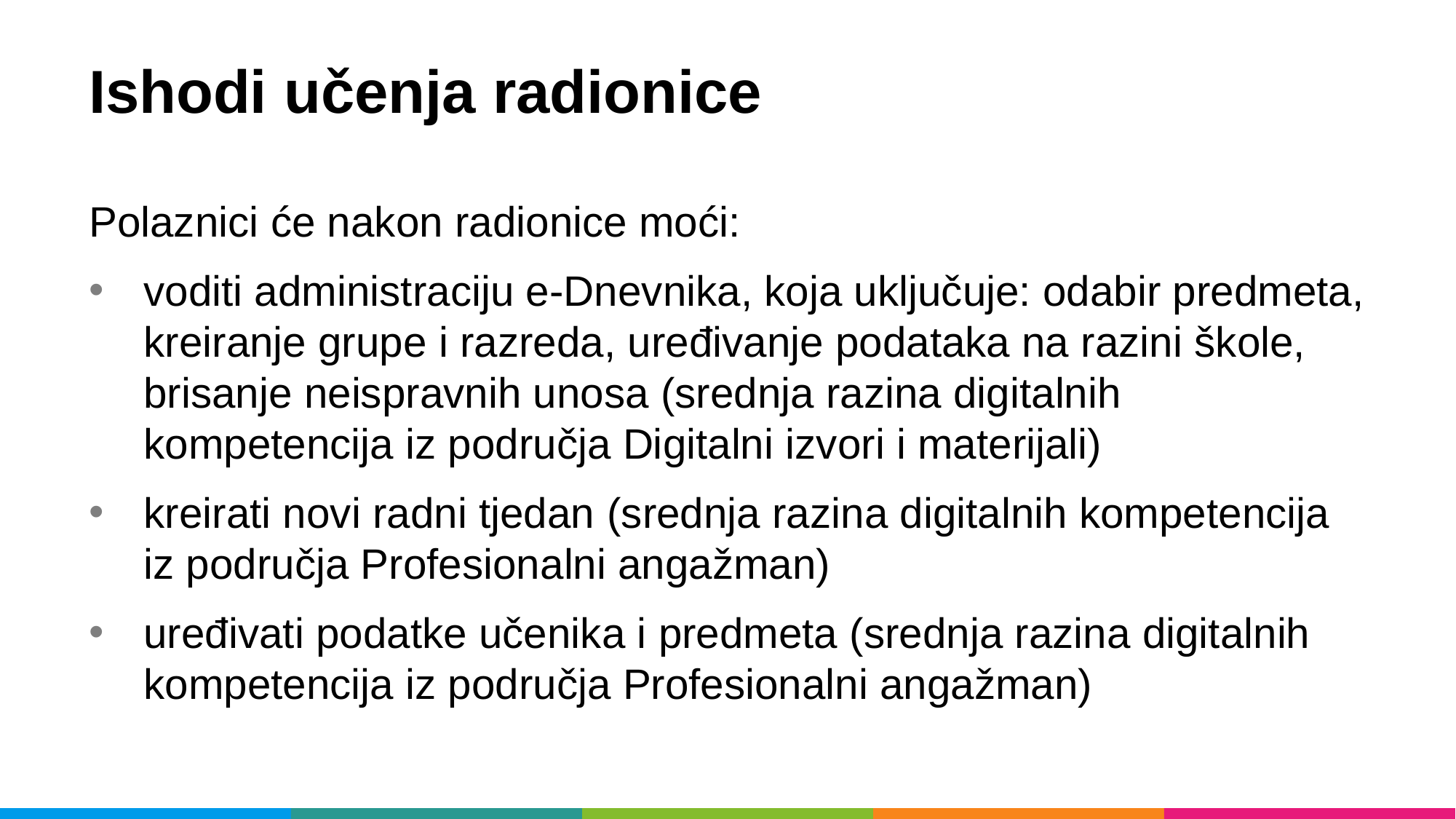

Ishodi učenja radionice

Polaznici će nakon radionice moći:
voditi administraciju e-Dnevnika, koja uključuje: odabir predmeta, kreiranje grupe i razreda, uređivanje podataka na razini škole, brisanje neispravnih unosa (srednja razina digitalnih kompetencija iz područja Digitalni izvori i materijali)
kreirati novi radni tjedan (srednja razina digitalnih kompetencija iz područja Profesionalni angažman)
uređivati podatke učenika i predmeta (srednja razina digitalnih kompetencija iz područja Profesionalni angažman)